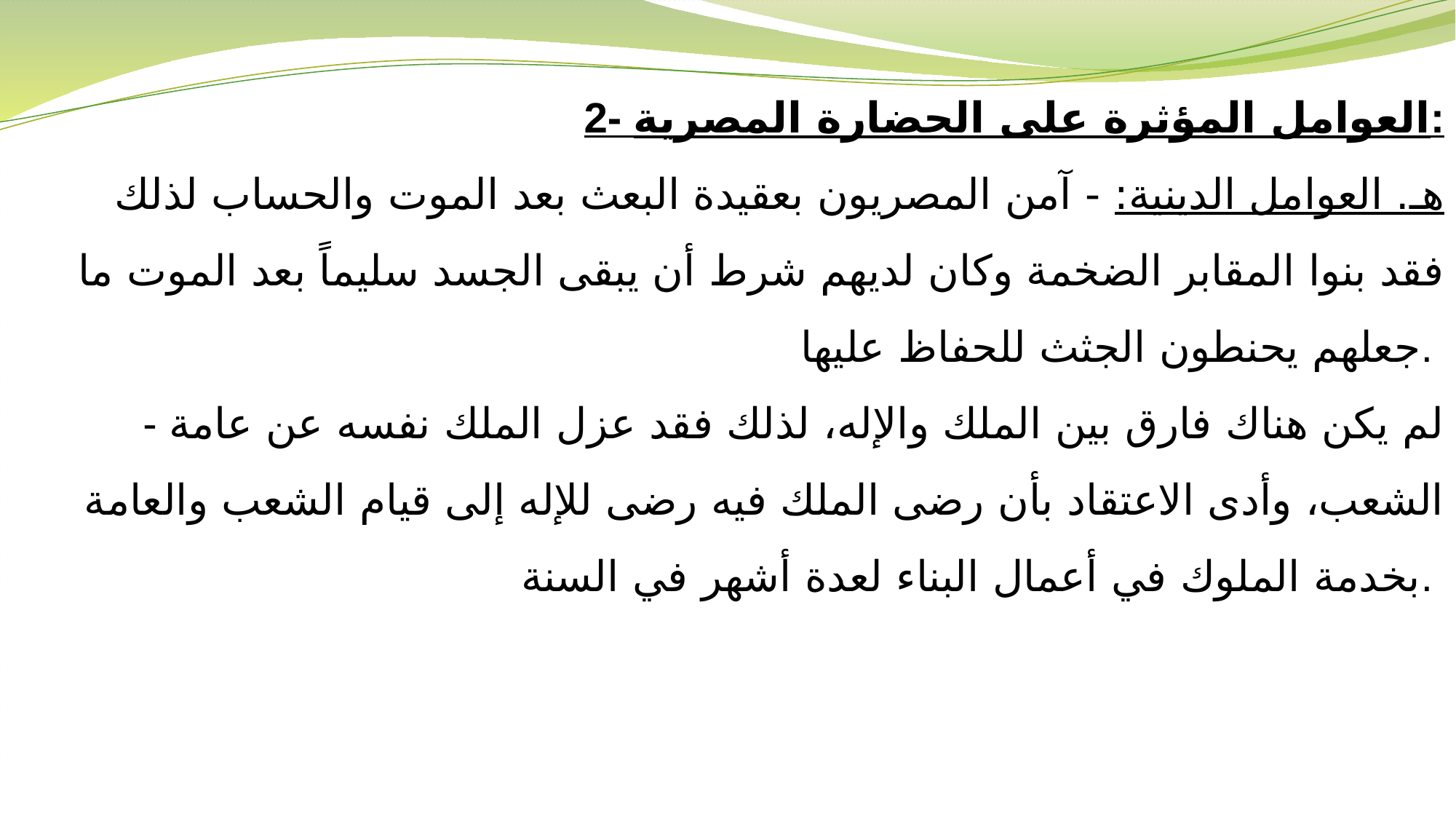

2- العوامل المؤثرة على الحضارة المصرية:
هـ. العوامل الدينية: - آمن المصريون بعقيدة البعث بعد الموت والحساب لذلك فقد بنوا المقابر الضخمة وكان لديهم شرط أن يبقى الجسد سليماً بعد الموت ما جعلهم يحنطون الجثث للحفاظ عليها.
- لم يكن هناك فارق بين الملك والإله، لذلك فقد عزل الملك نفسه عن عامة الشعب، وأدى الاعتقاد بأن رضى الملك فيه رضى للإله إلى قيام الشعب والعامة بخدمة الملوك في أعمال البناء لعدة أشهر في السنة.